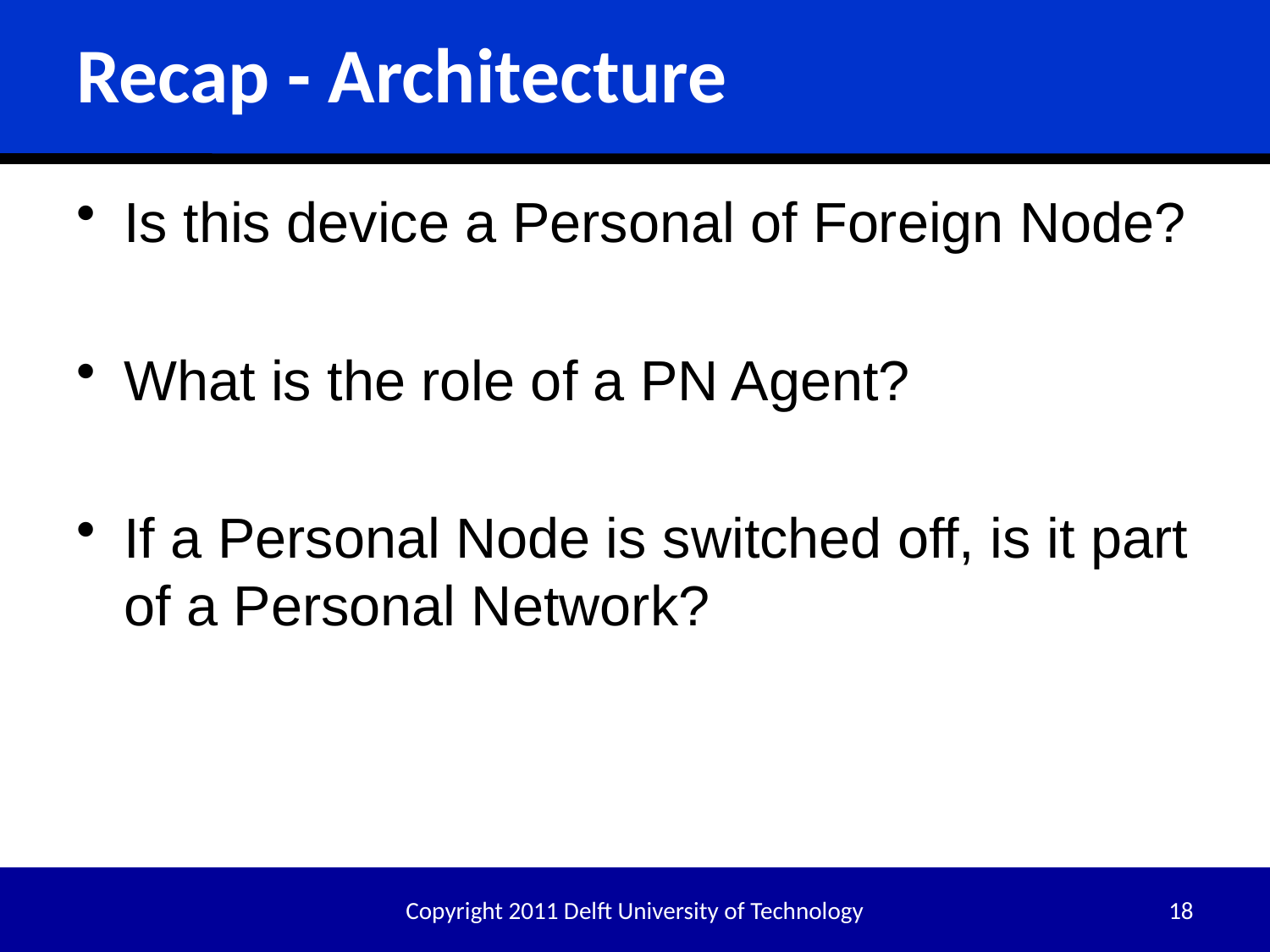

# Recap - Architecture
Is this device a Personal of Foreign Node?

What is the role of a PN Agent?

If a Personal Node is switched off, is it part of a Personal Network?
Copyright 2011 Delft University of Technology
18